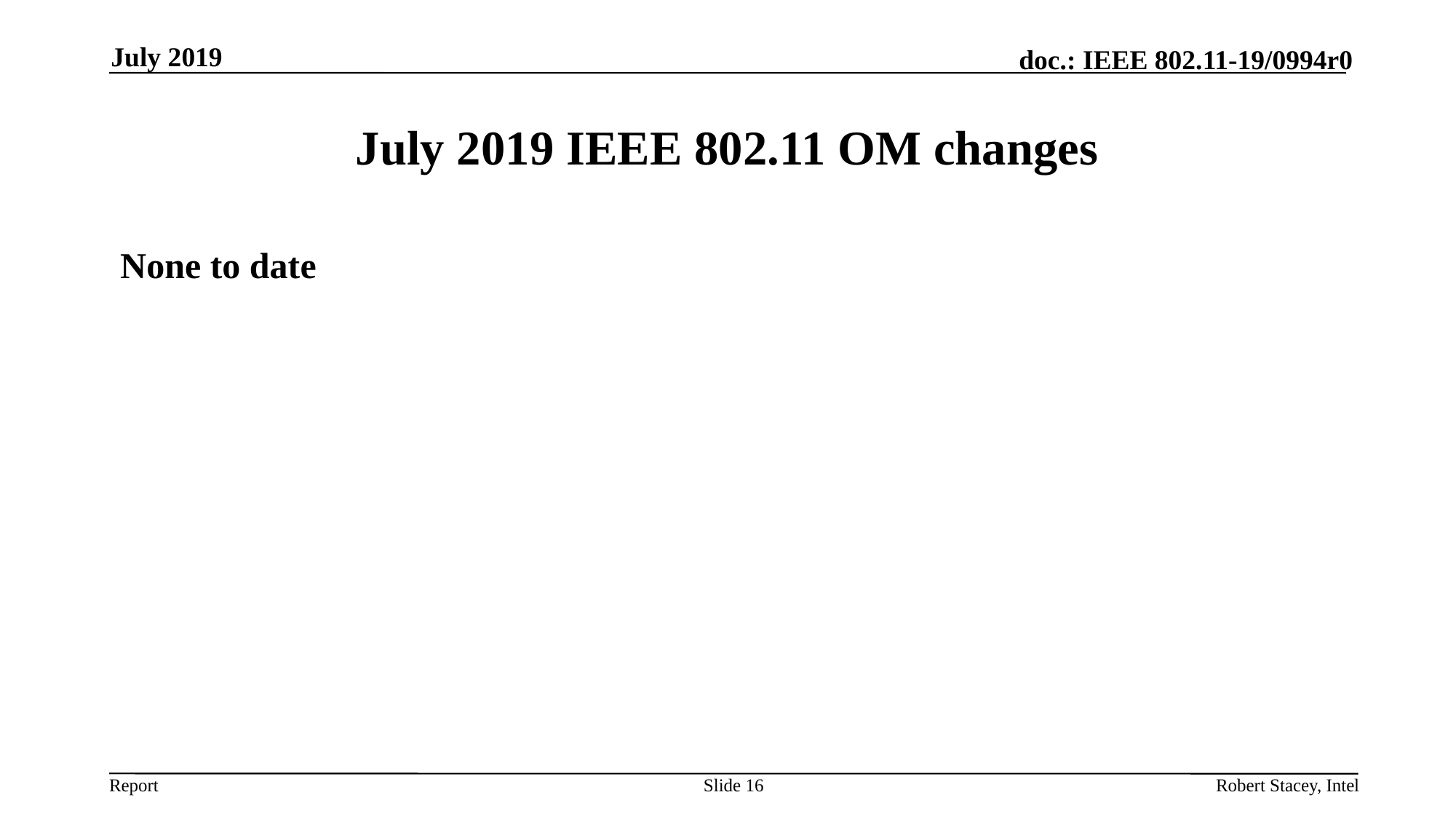

July 2019
# July 2019 IEEE 802.11 OM changes
None to date

Slide 16
Robert Stacey, Intel